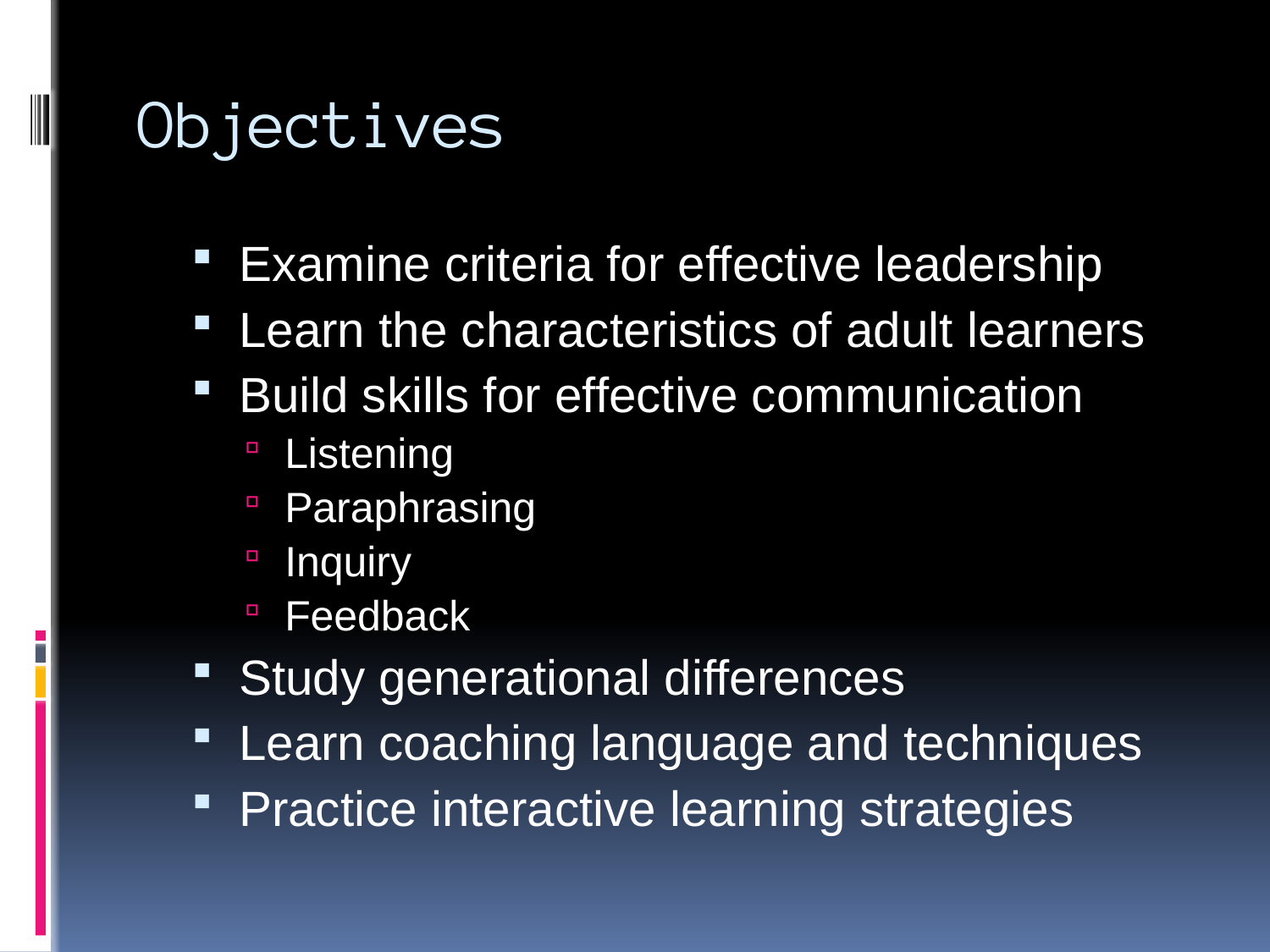

# Objectives
Examine criteria for effective leadership
Learn the characteristics of adult learners
Build skills for effective communication
Listening
Paraphrasing
Inquiry
Feedback
Study generational differences
Learn coaching language and techniques
Practice interactive learning strategies